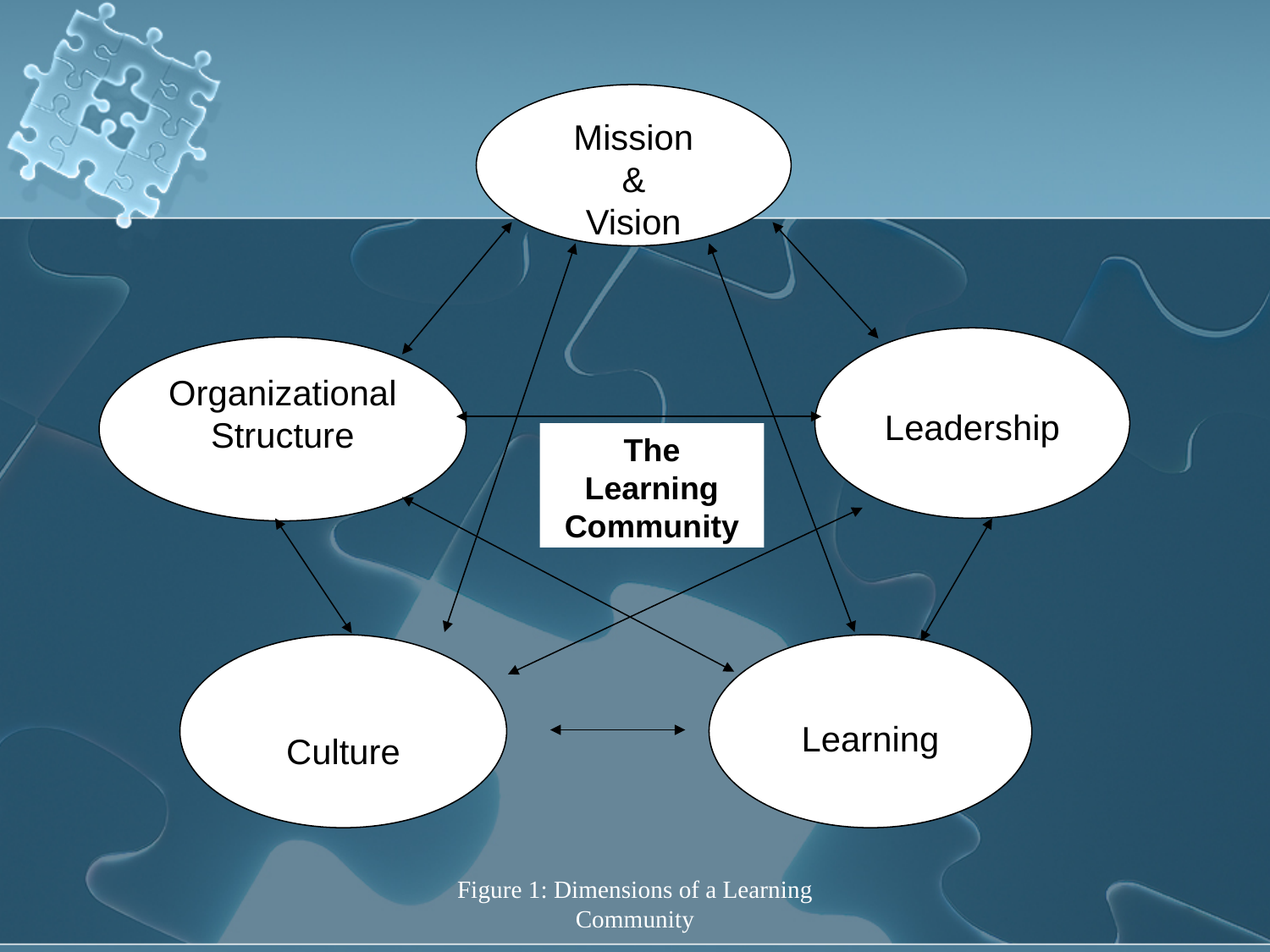

Mission
&
Vision

Leadership
Organizational
Structure
The
Learning
Community

Culture

Learning
Figure 1: Dimensions of a Learning Community